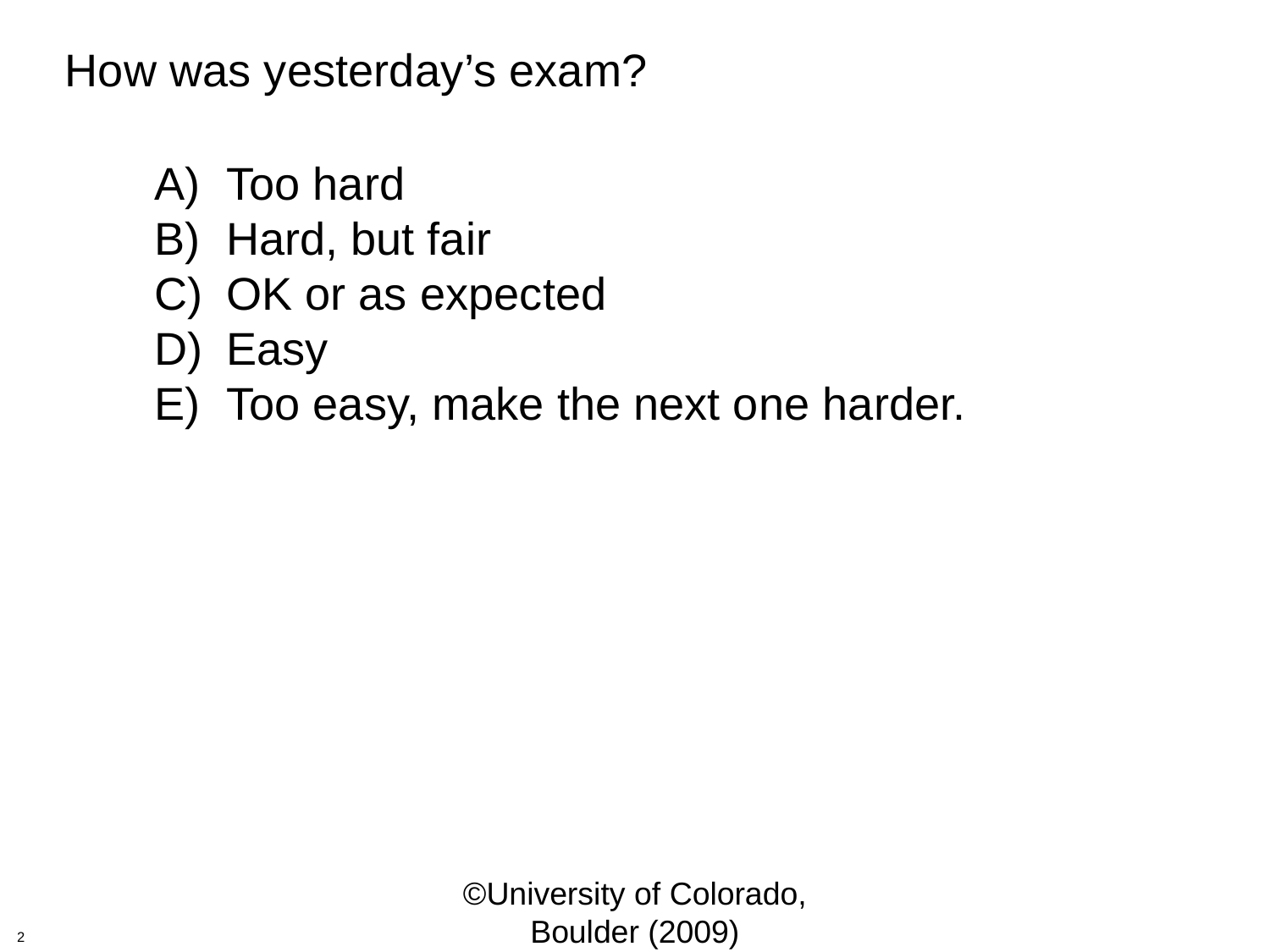

How was yesterday’s exam?
Too hard
Hard, but fair
OK or as expected
Easy
Too easy, make the next one harder.
©University of Colorado, Boulder (2009)

2